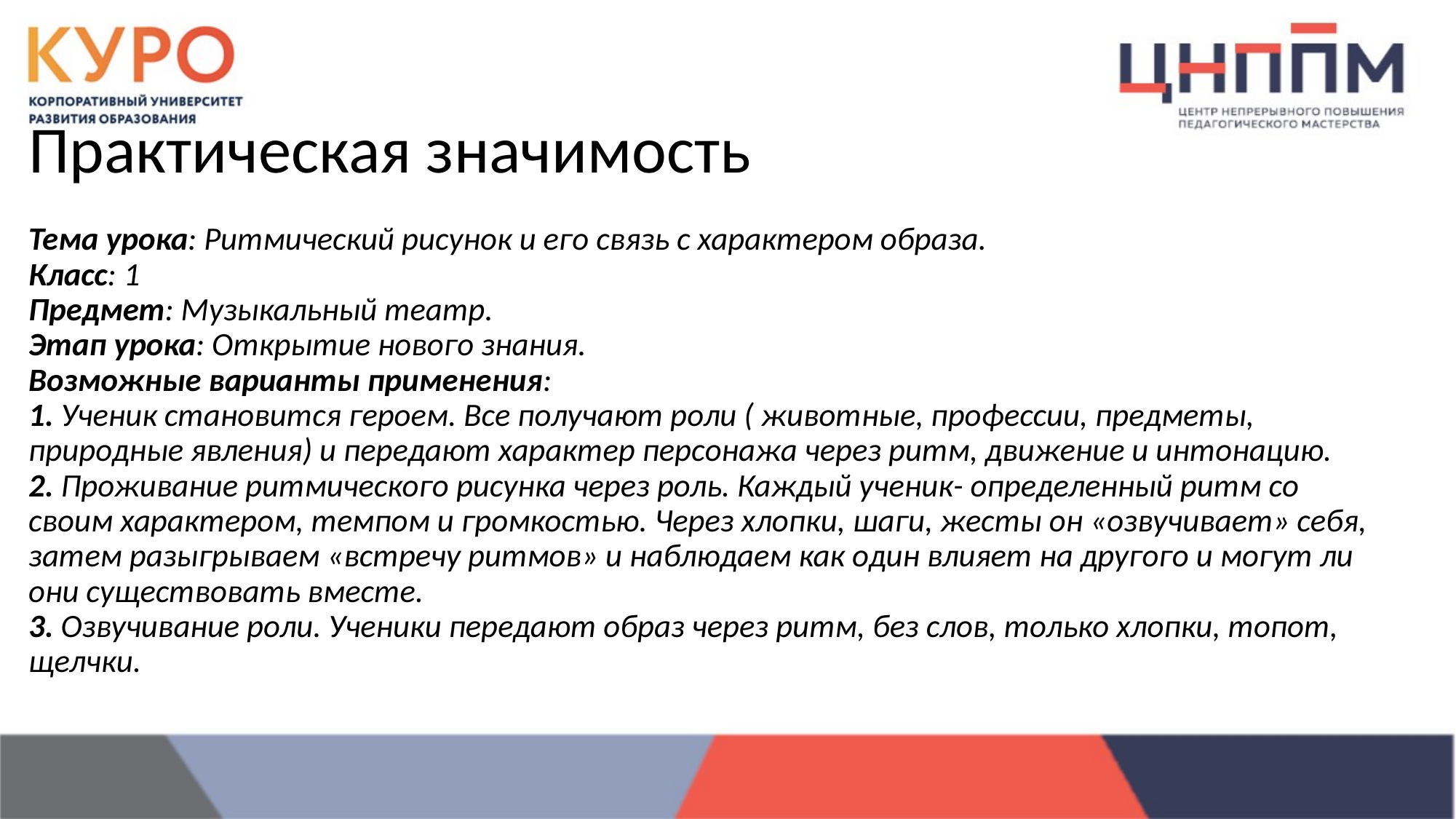

# Практическая значимость
Тема урока: Ритмический рисунок и его связь с характером образа.
Класс: 1
Предмет: Музыкальный театр.
Этап урока: Открытие нового знания.
Возможные варианты применения:
1. Ученик становится героем. Все получают роли ( животные, профессии, предметы, природные явления) и передают характер персонажа через ритм, движение и интонацию.
2. Проживание ритмического рисунка через роль. Каждый ученик- определенный ритм со своим характером, темпом и громкостью. Через хлопки, шаги, жесты он «озвучивает» себя, затем разыгрываем «встречу ритмов» и наблюдаем как один влияет на другого и могут ли они существовать вместе.
3. Озвучивание роли. Ученики передают образ через ритм, без слов, только хлопки, топот, щелчки.